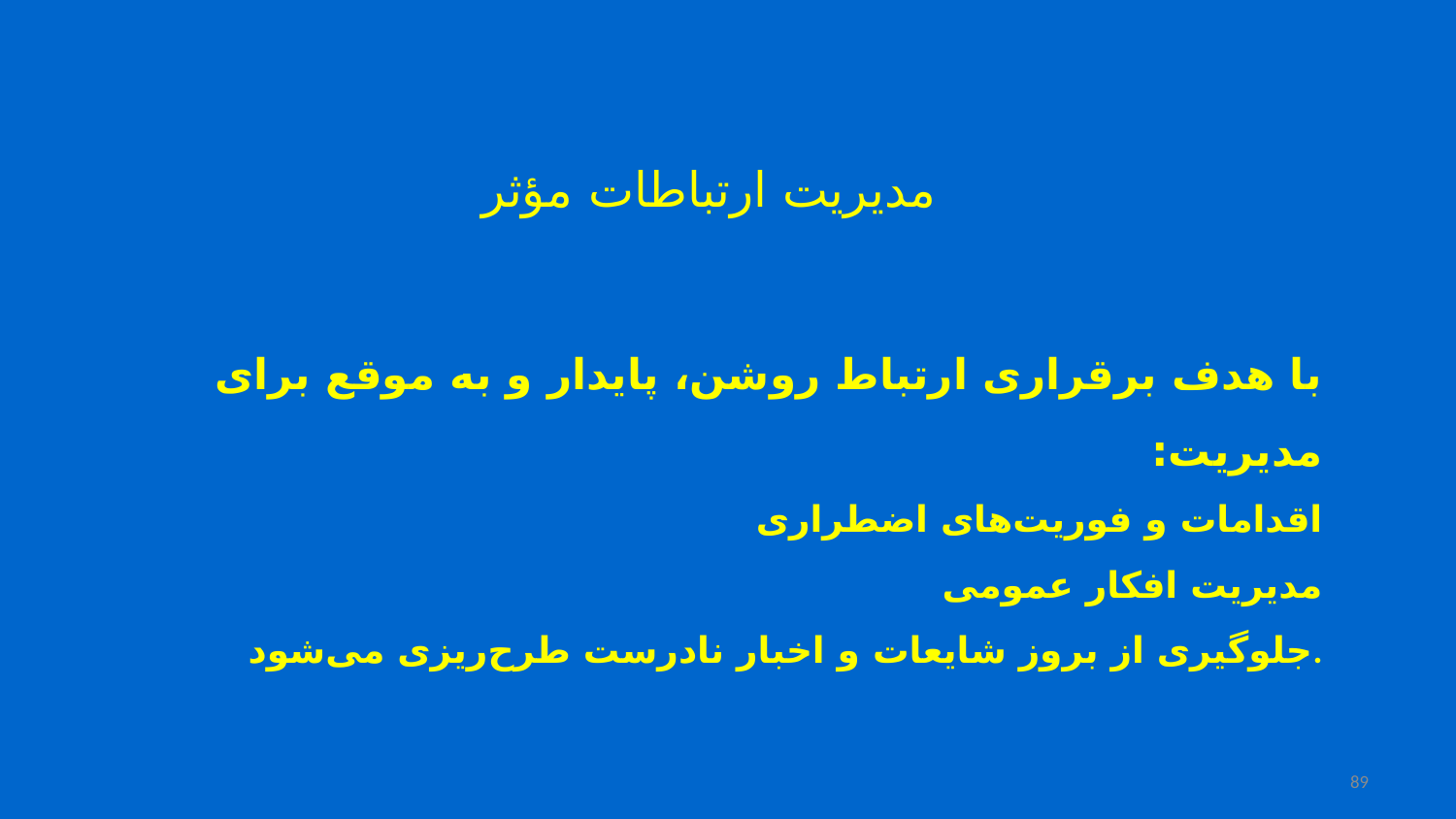

مدیریت ارتباطات مؤثر
# با هدف برقراری ارتباط روشن، پایدار و به موقع برای مدیریت: اقدامات و فوریت‌های اضطراری مدیریت افکار عمومی جلوگیری از بروز شایعات و اخبار نادرست طرح‌ریزی می‌شود.
89